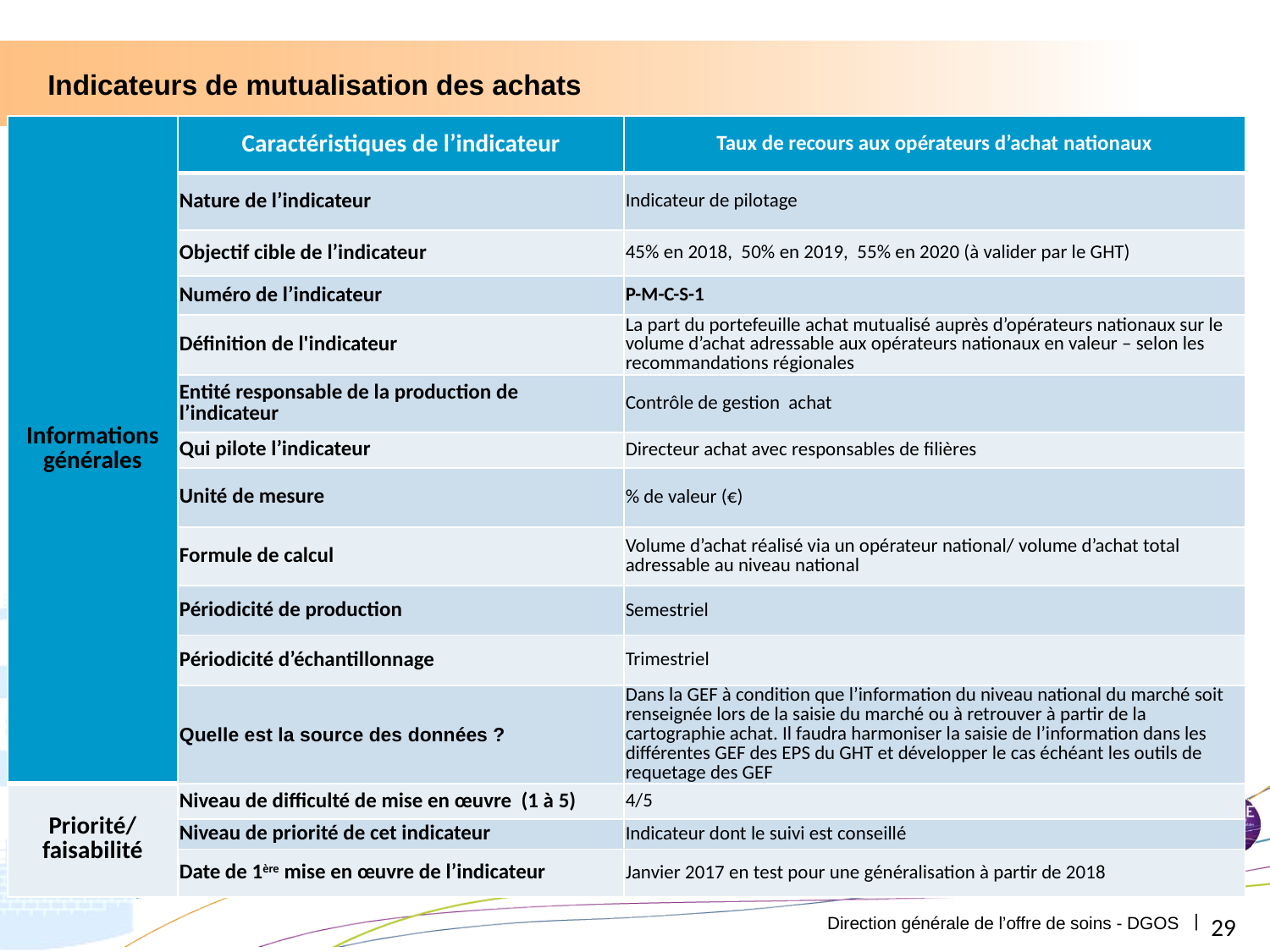

Indicateurs de mutualisation des achats
| Informations générales | Caractéristiques de l’indicateur | Taux de recours aux opérateurs d’achat nationaux |
| --- | --- | --- |
|  | Nature de l’indicateur | Indicateur de pilotage |
|  | Objectif cible de l’indicateur | 45% en 2018, 50% en 2019, 55% en 2020 (à valider par le GHT) |
|  | Numéro de l’indicateur | P-M-C-S-1 |
|  | Définition de l'indicateur | La part du portefeuille achat mutualisé auprès d’opérateurs nationaux sur le volume d’achat adressable aux opérateurs nationaux en valeur – selon les recommandations régionales |
|  | Entité responsable de la production de l’indicateur | Contrôle de gestion achat |
|  | Qui pilote l’indicateur | Directeur achat avec responsables de filières |
|  | Unité de mesure | % de valeur (€) |
|  | Formule de calcul | Volume d’achat réalisé via un opérateur national/ volume d’achat total adressable au niveau national |
|  | Périodicité de production | Semestriel |
|  | Périodicité d’échantillonnage | Trimestriel |
|  | Quelle est la source des données ? | Dans la GEF à condition que l’information du niveau national du marché soit renseignée lors de la saisie du marché ou à retrouver à partir de la cartographie achat. Il faudra harmoniser la saisie de l’information dans les différentes GEF des EPS du GHT et développer le cas échéant les outils de requetage des GEF |
| Priorité/ faisabilité | Niveau de difficulté de mise en œuvre (1 à 5) | 4/5 |
|  | Niveau de priorité de cet indicateur | Indicateur dont le suivi est conseillé |
|  | Date de 1ère mise en œuvre de l’indicateur | Janvier 2017 en test pour une généralisation à partir de 2018 |
29